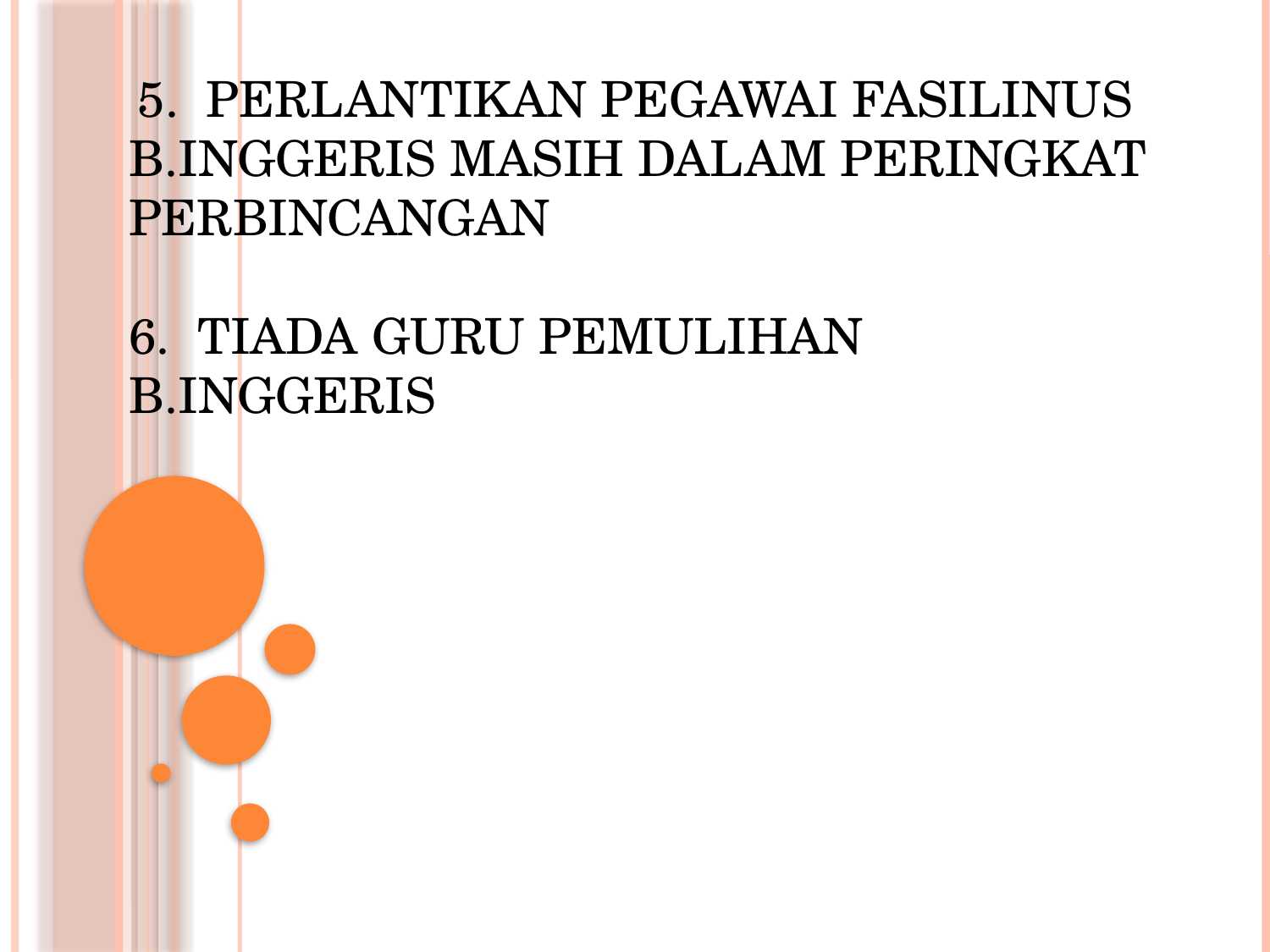

# 5.  Perlantikan Pegawai fasilinus b.inggeris masih dalam peringkat perbincangan 6.  Tiada guru pemulihan  b.inggeris